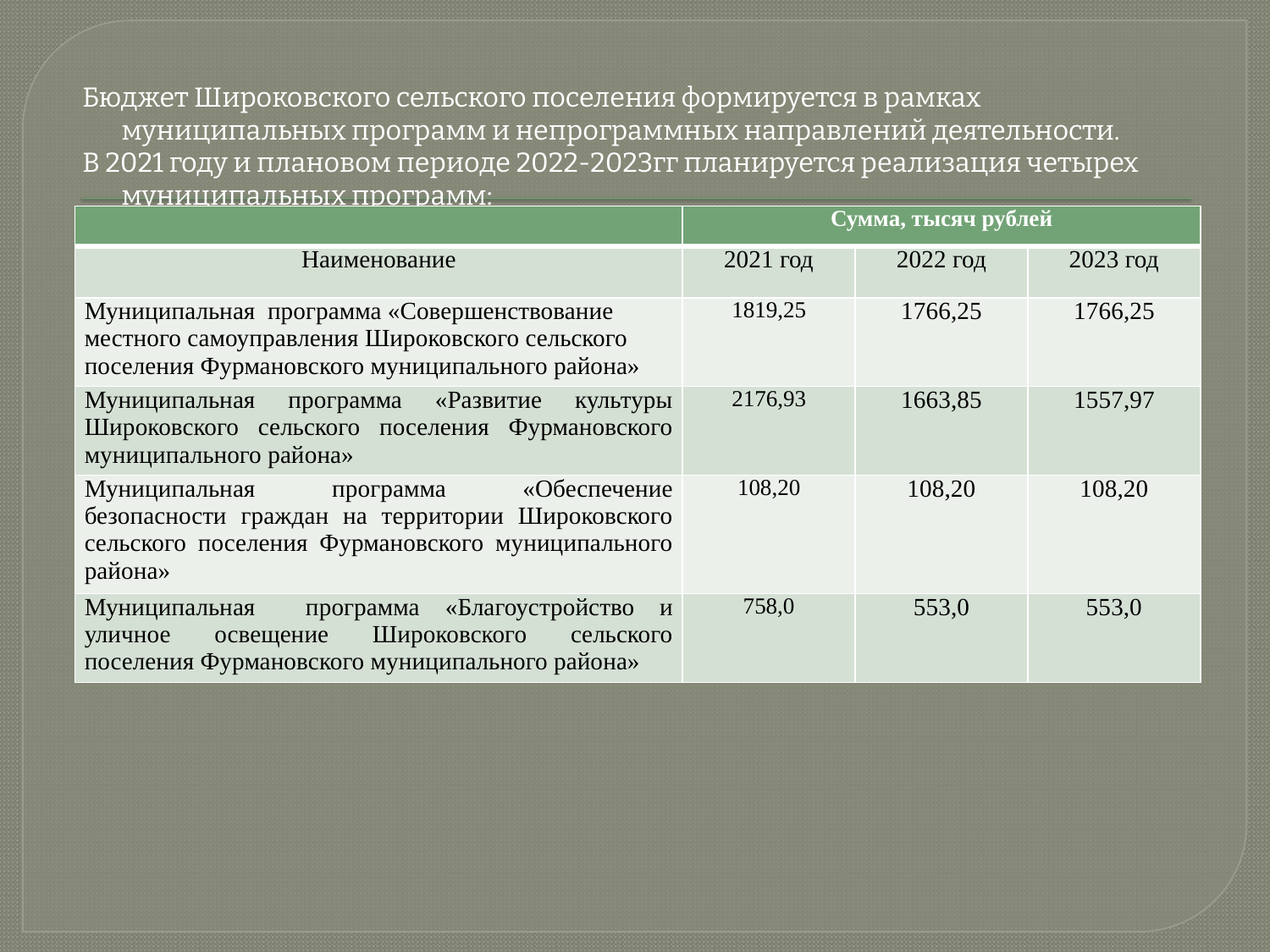

Бюджет Широковского сельского поселения формируется в рамках   муниципальных программ и непрограммных направлений деятельности.
В 2021 году и плановом периоде 2022-2023гг планируется реализация четырех муниципальных программ:
|  | Сумма, тысяч рублей |  |  |
| --- | --- | --- | --- |
| Наименование | 2021 год | 2022 год | 2023 год |
| Муниципальная программа «Совершенствование местного самоуправления Широковского сельского поселения Фурмановского муниципального района» | 1819,25 | 1766,25 | 1766,25 |
| Муниципальная программа «Развитие культуры Широковского сельского поселения Фурмановского муниципального района» | 2176,93 | 1663,85 | 1557,97 |
| Муниципальная программа «Обеспечение безопасности граждан на территории Широковского сельского поселения Фурмановского муниципального района» | 108,20 | 108,20 | 108,20 |
| Муниципальная программа «Благоустройство и уличное освещение Широковского сельского поселения Фурмановского муниципального района» | 758,0 | 553,0 | 553,0 |